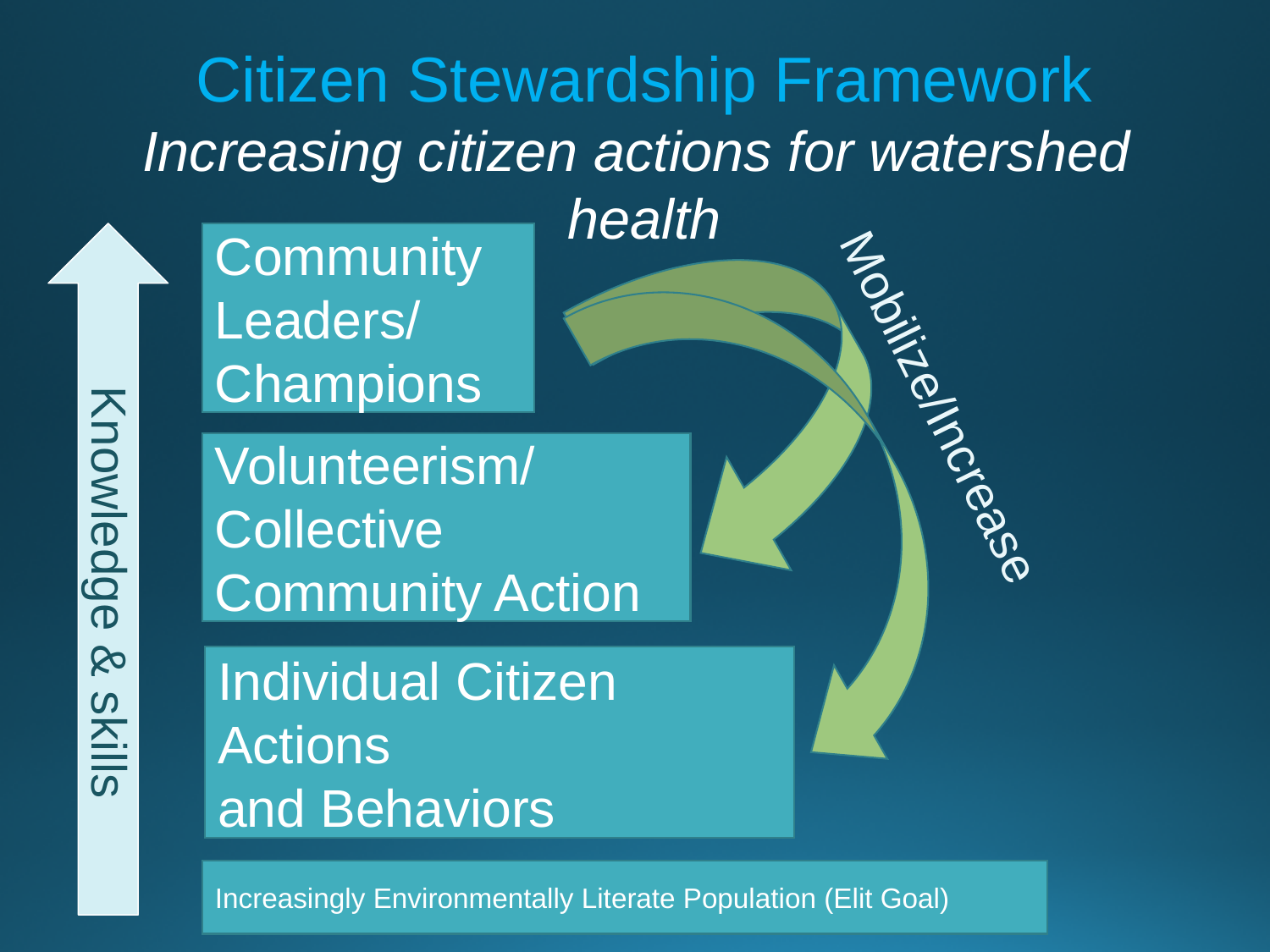

Citizen Stewardship Framework
Increasing citizen actions for watershed  health

Knowledge & skills
Community Leaders/ Champions

Mobilize/Increase
Volunteerism/ Collective Community Action
Individual Citizen Actions
and Behaviors
Increasingly Environmentally Literate Population (Elit Goal)